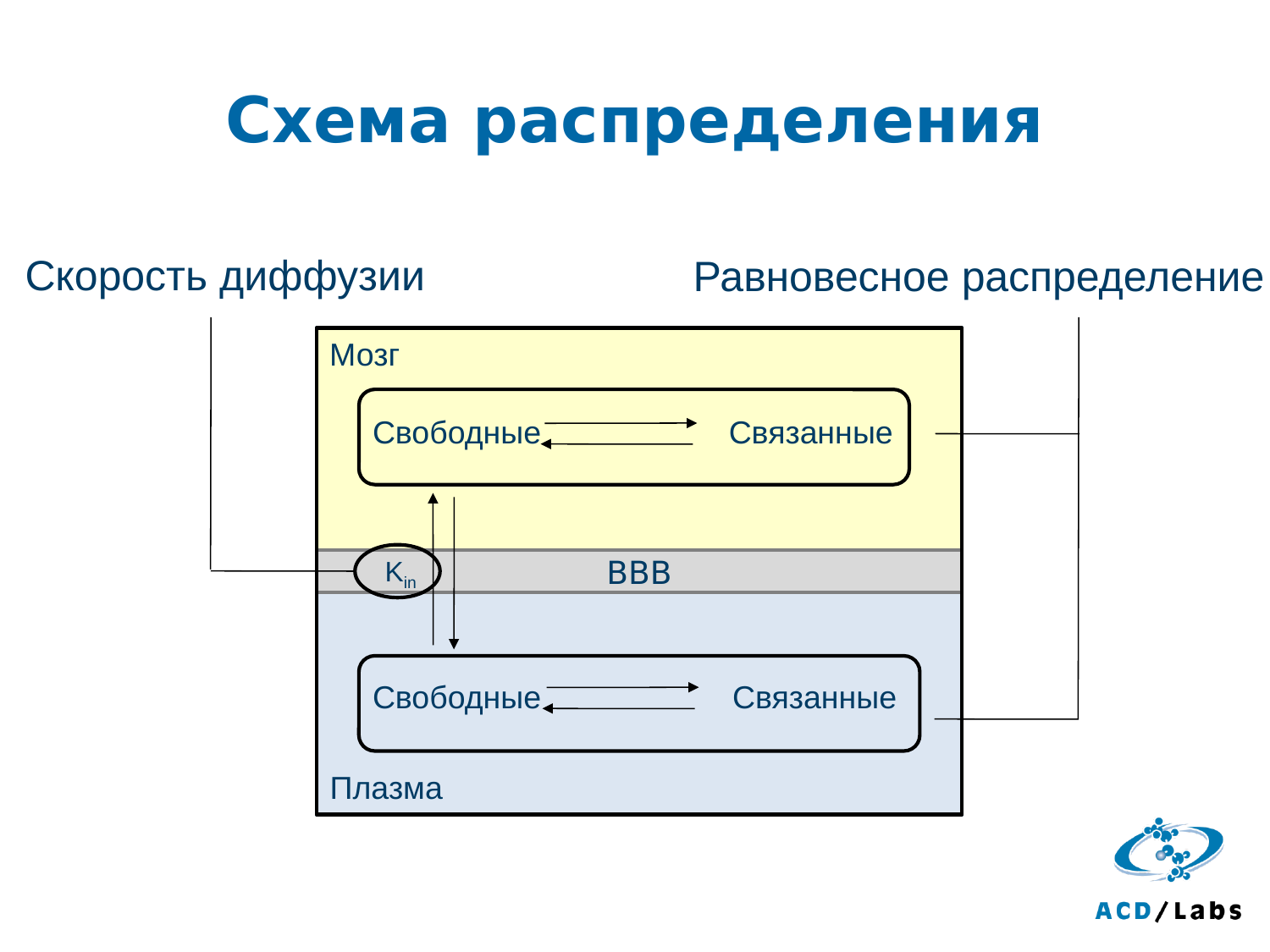

# Схема распределения
Скорость диффузии
Равновесное распределение

Мозг

Свободные
Связанные

Kin
BBB

Свободные
Связанные
Плазма